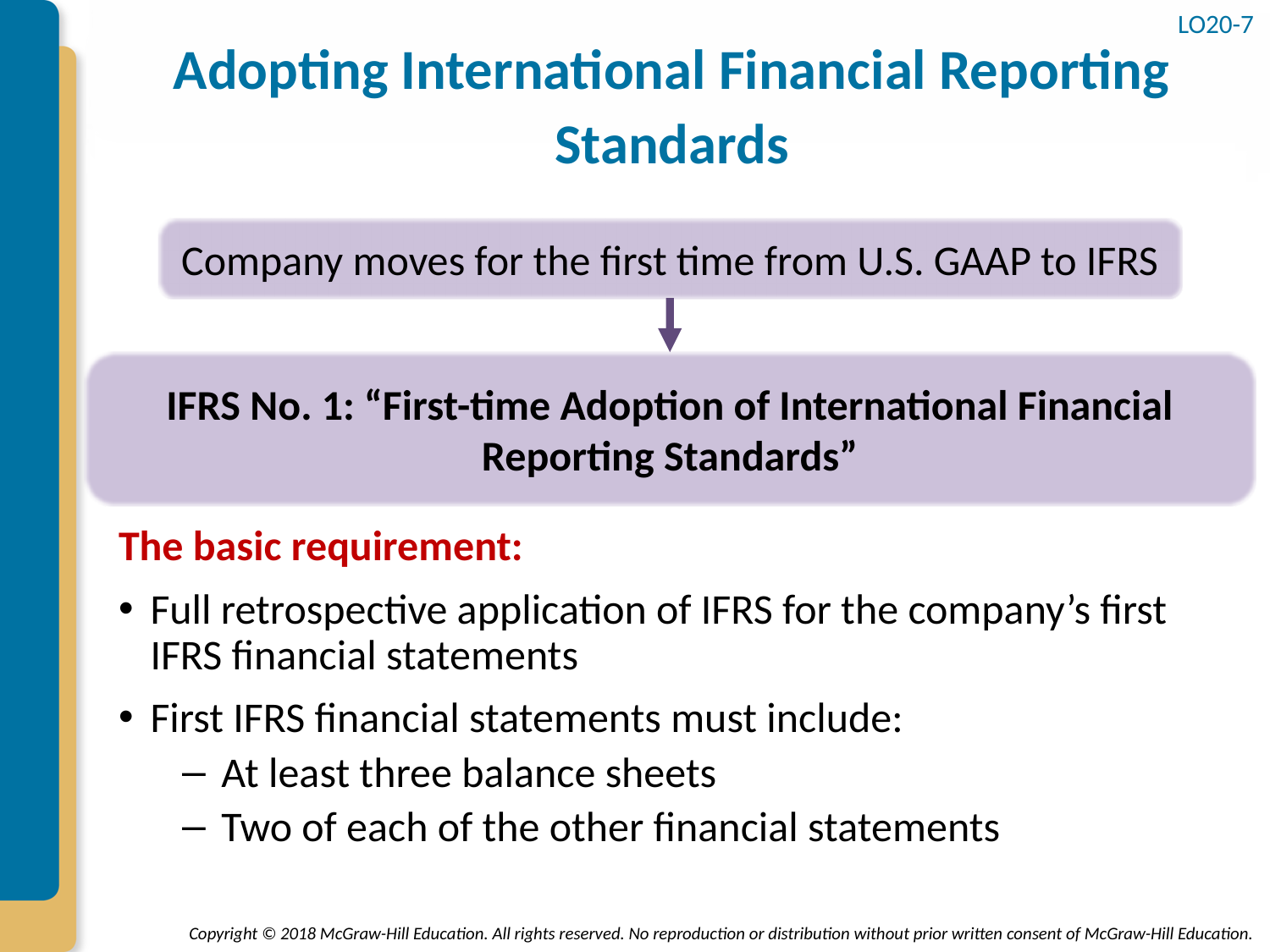

LO20-7
# Adopting International Financial Reporting Standards

Company moves for the first time from U.S. GAAP to IFRS

The basic requirement:
Full retrospective application of IFRS for the company’s first IFRS financial statements
First IFRS financial statements must include:
At least three balance sheets
Two of each of the other financial statements
IFRS No. 1: “First-time Adoption of International Financial Reporting Standards”